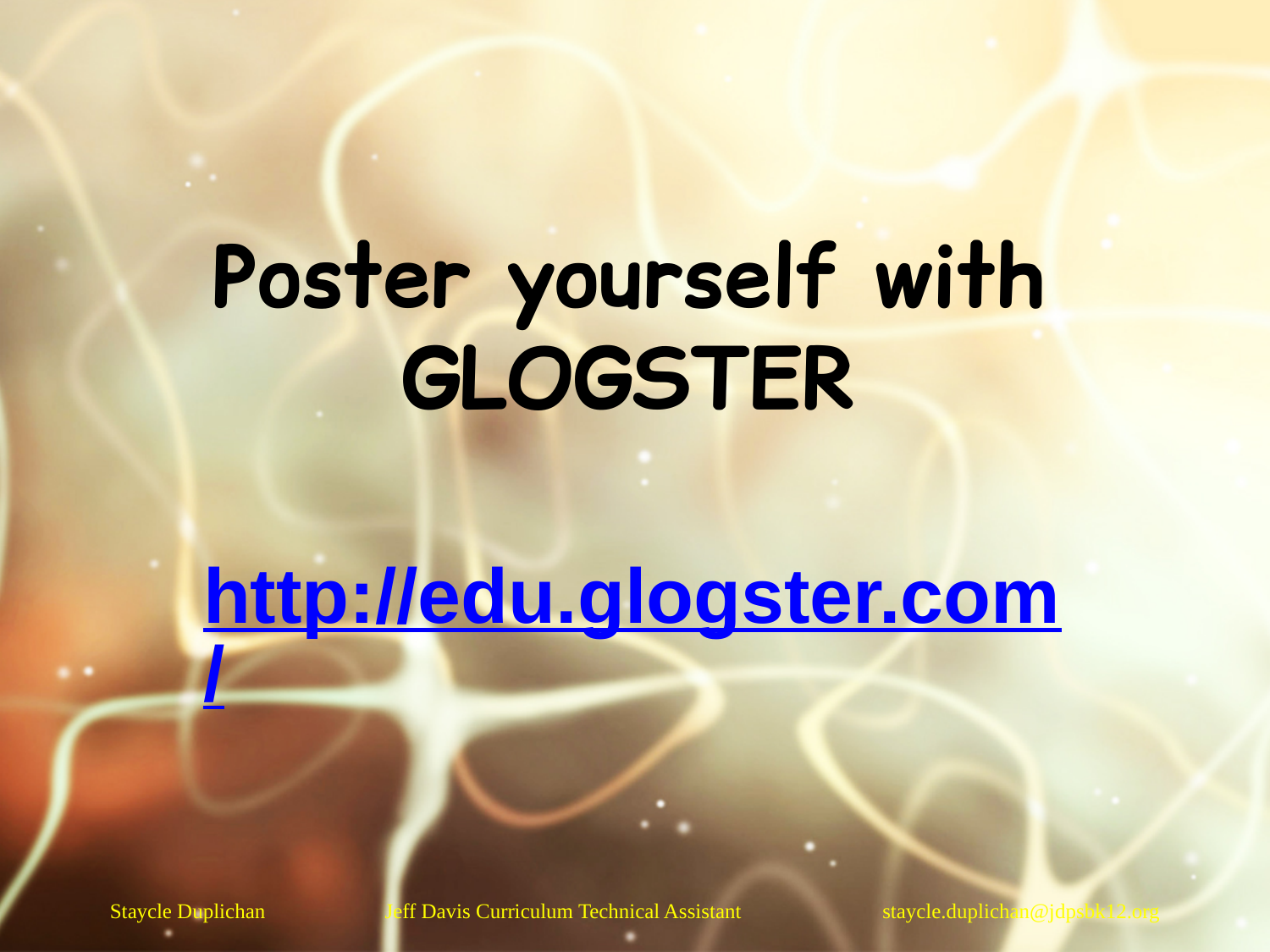

# Poster yourself with GLOGSTER
http://edu.glogster.com/
Staycle Duplichan	    Jeff Davis Curriculum Technical Assistant 	  staycle.duplichan@jdpsbk12.org